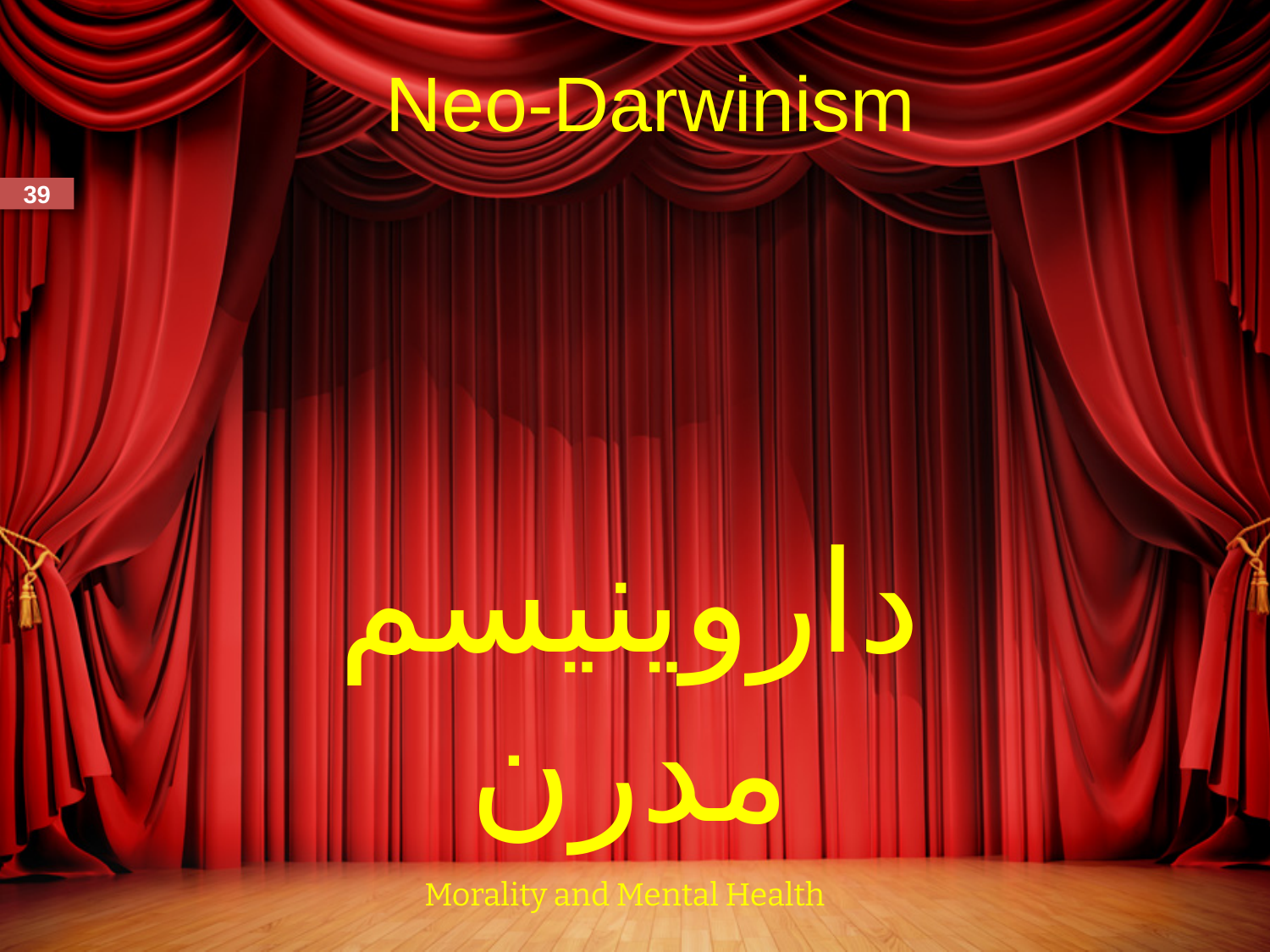

# Neo-Darwinism
39
داروینیسم مدرن
Morality and Mental Health